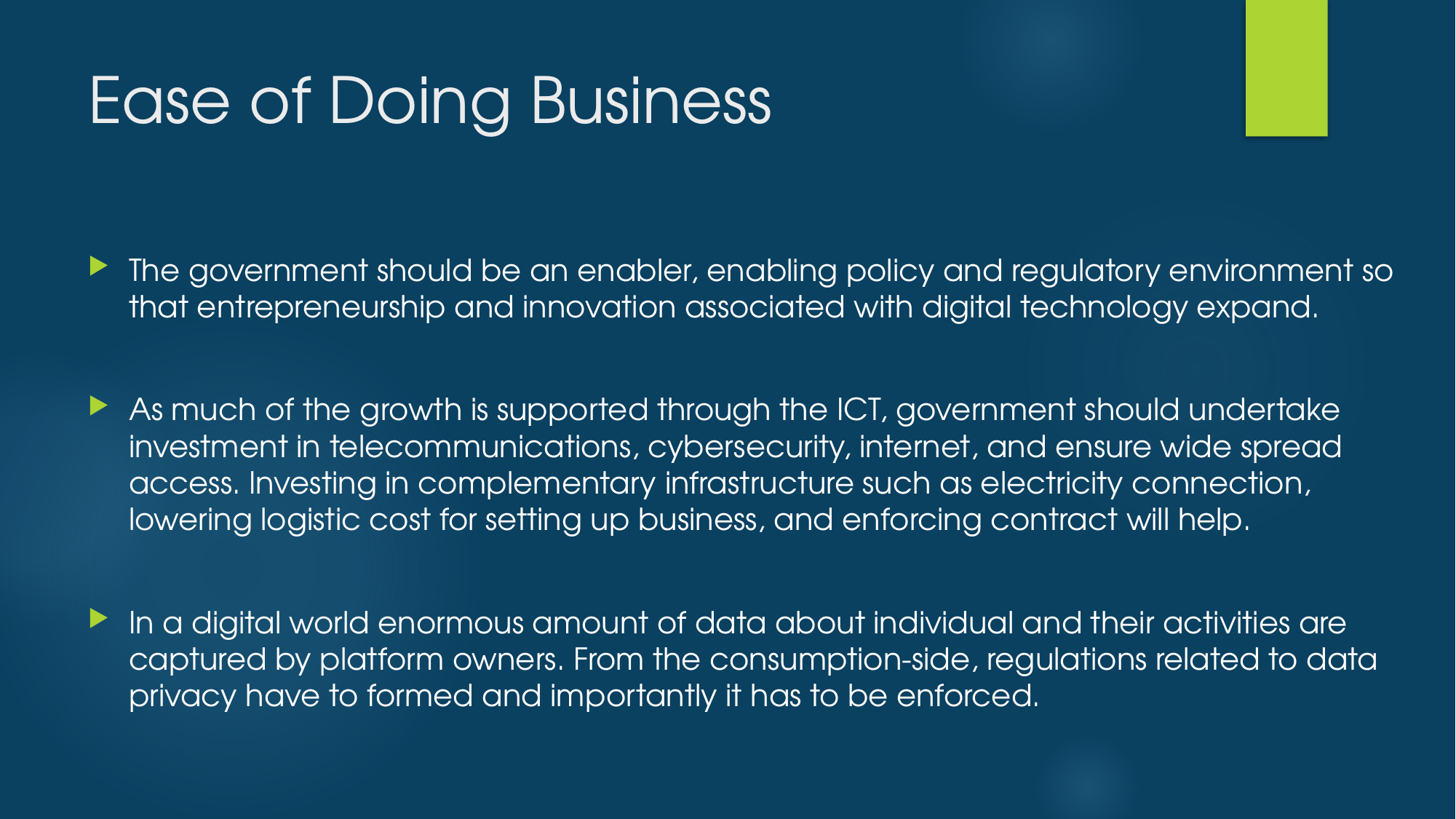

# Ease of Doing Business
The government should be an enabler, enabling policy and regulatory environment so that entrepreneurship and innovation associated with digital technology expand.

As much of the growth is supported through the ICT, government should undertake investment in telecommunications, cybersecurity, internet, and ensure wide spread access. Investing in complementary infrastructure such as electricity connection, lowering logistic cost for setting up business, and enforcing contract will help.

In a digital world enormous amount of data about individual and their activities are captured by platform owners. From the consumption-side, regulations related to data privacy have to formed and importantly it has to be enforced.